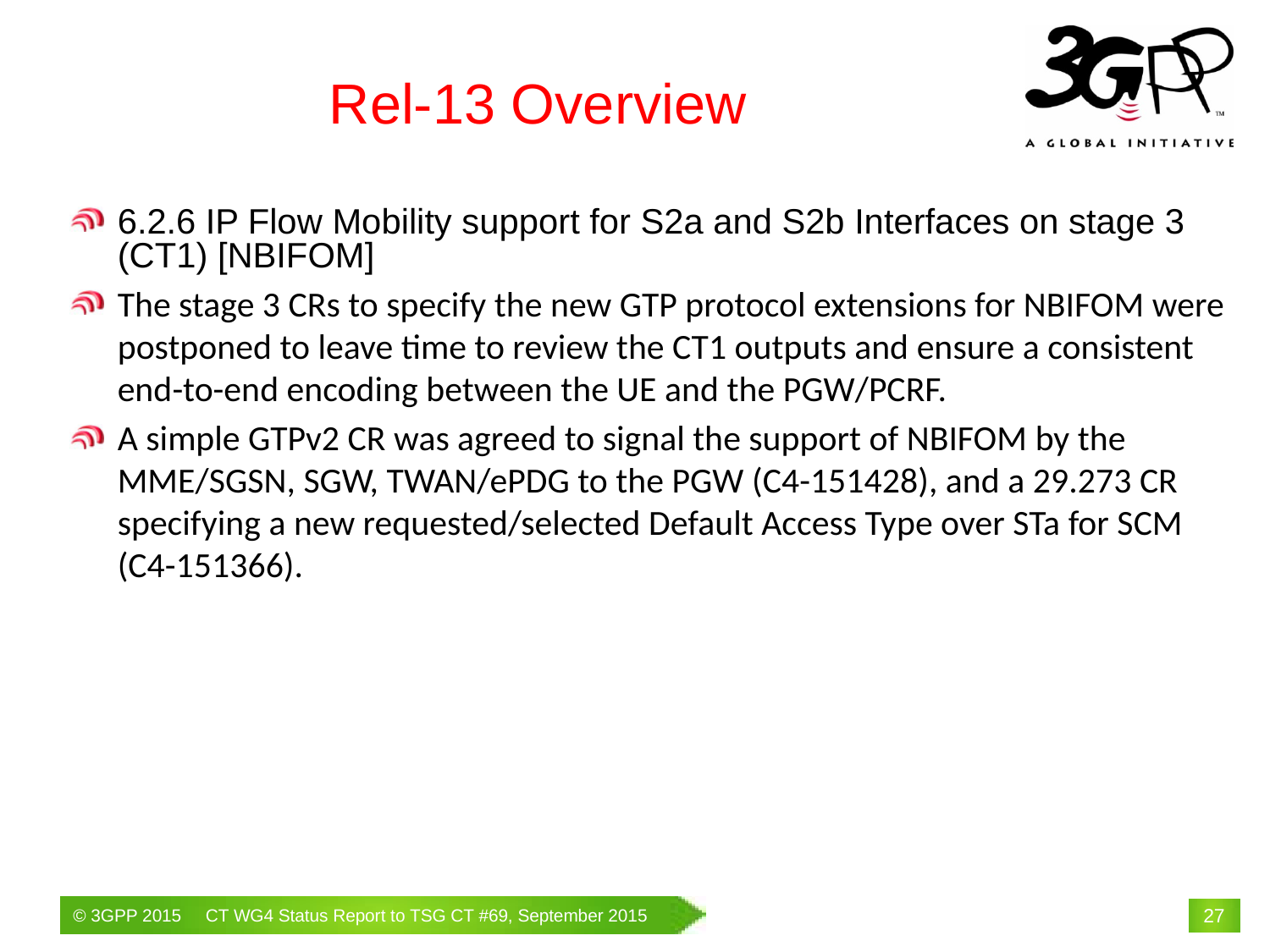

# Rel-13 Overview
6.2.6 IP Flow Mobility support for S2a and S2b Interfaces on stage 3 (CT1) [NBIFOM]
The stage 3 CRs to specify the new GTP protocol extensions for NBIFOM were postponed to leave time to review the CT1 outputs and ensure a consistent end-to-end encoding between the UE and the PGW/PCRF.
A simple GTPv2 CR was agreed to signal the support of NBIFOM by the MME/SGSN, SGW, TWAN/ePDG to the PGW (C4-151428), and a 29.273 CR specifying a new requested/selected Default Access Type over STa for SCM (C4-151366).